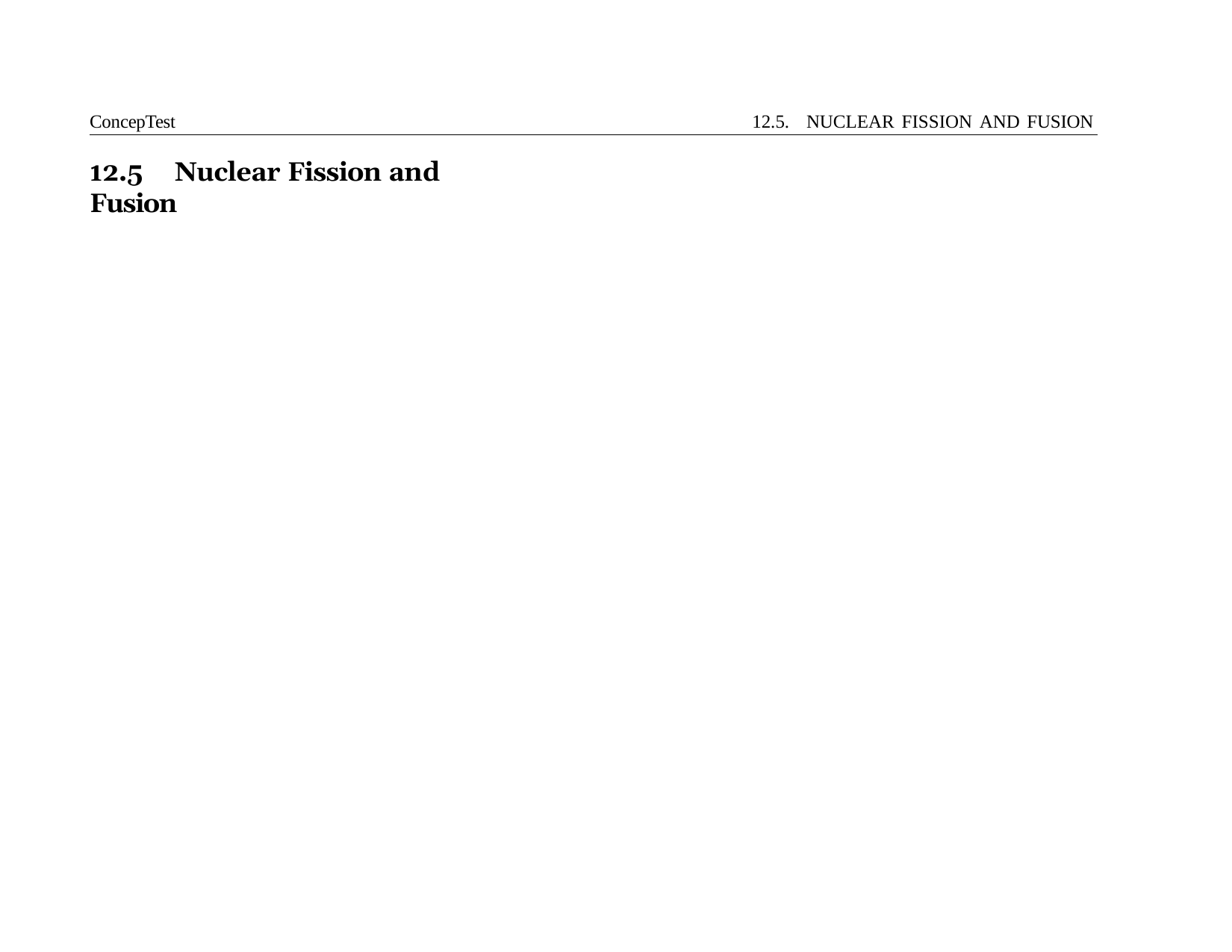

ConcepTest

12.5	Nuclear Fission and Fusion
12.5.  NUCLEAR FISSION AND FUSION